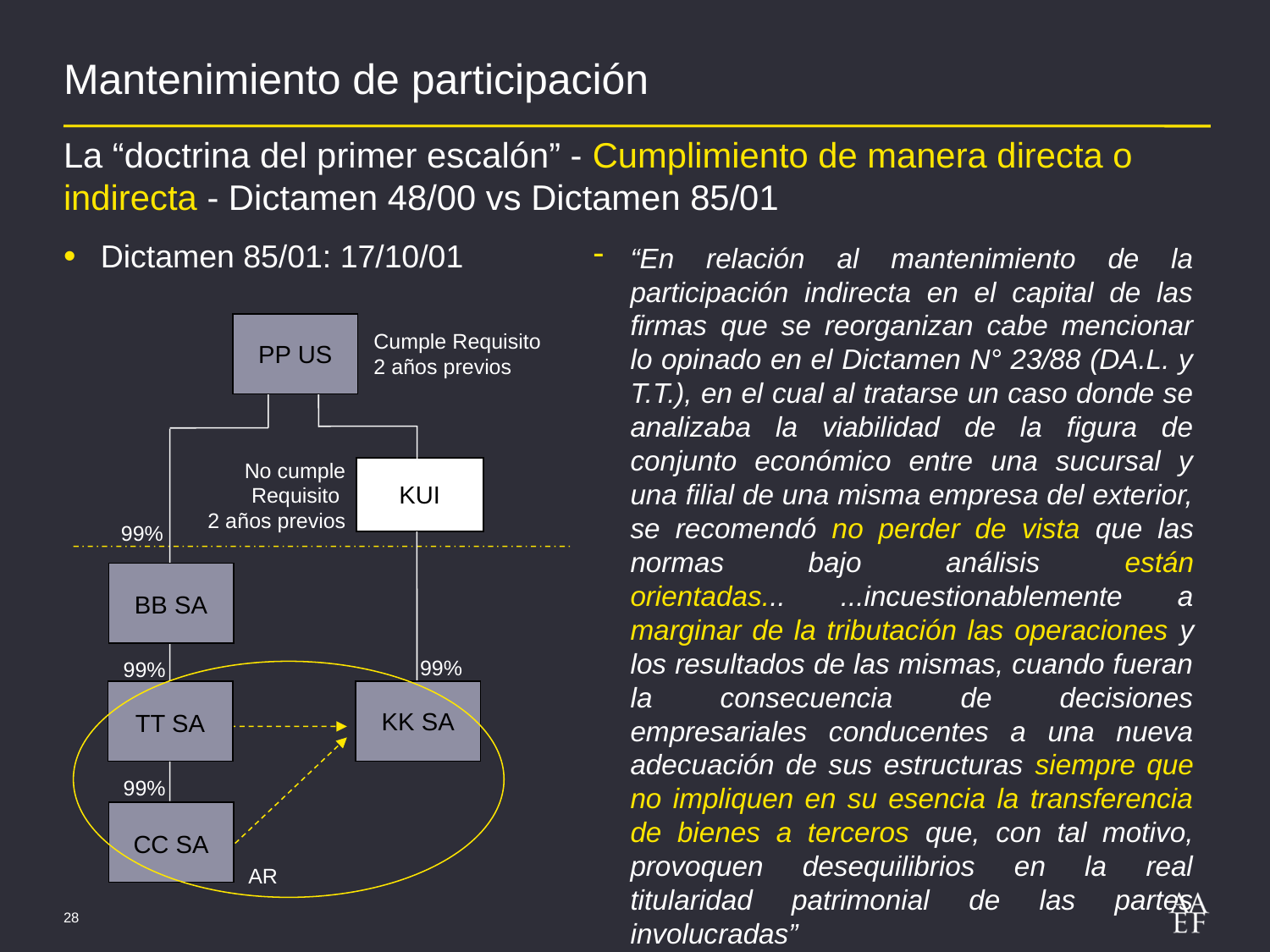

# Mantenimiento de participación
La “doctrina del primer escalón” - Cumplimiento de manera directa o indirecta - Dictamen 48/00 vs Dictamen 85/01

Dictamen 85/01: 17/10/01
“En relación al mantenimiento de la participación indirecta en el capital de las firmas que se reorganizan cabe mencionar lo opinado en el Dictamen N° 23/88 (DA.L. y T.T.), en el cual al tratarse un caso donde se analizaba la viabilidad de la figura de conjunto económico entre una sucursal y una filial de una misma empresa del exterior, se recomendó no perder de vista que las normas bajo análisis están orientadas... ...incuestionablemente a marginar de la tributación las operaciones y los resultados de las mismas, cuando fueran la consecuencia de decisiones empresariales conducentes a una nueva adecuación de sus estructuras siempre que no impliquen en su esencia la transferencia de bienes a terceros que, con tal motivo, provoquen desequilibrios en la real titularidad patrimonial de las partes involucradas”

Cumple Requisito
2 años previos
PP US

No cumple Requisito
2 años previos

KUI

99%

BB SA

99%
99%

TT SA

KK SA

99%

CC SA
AR
28